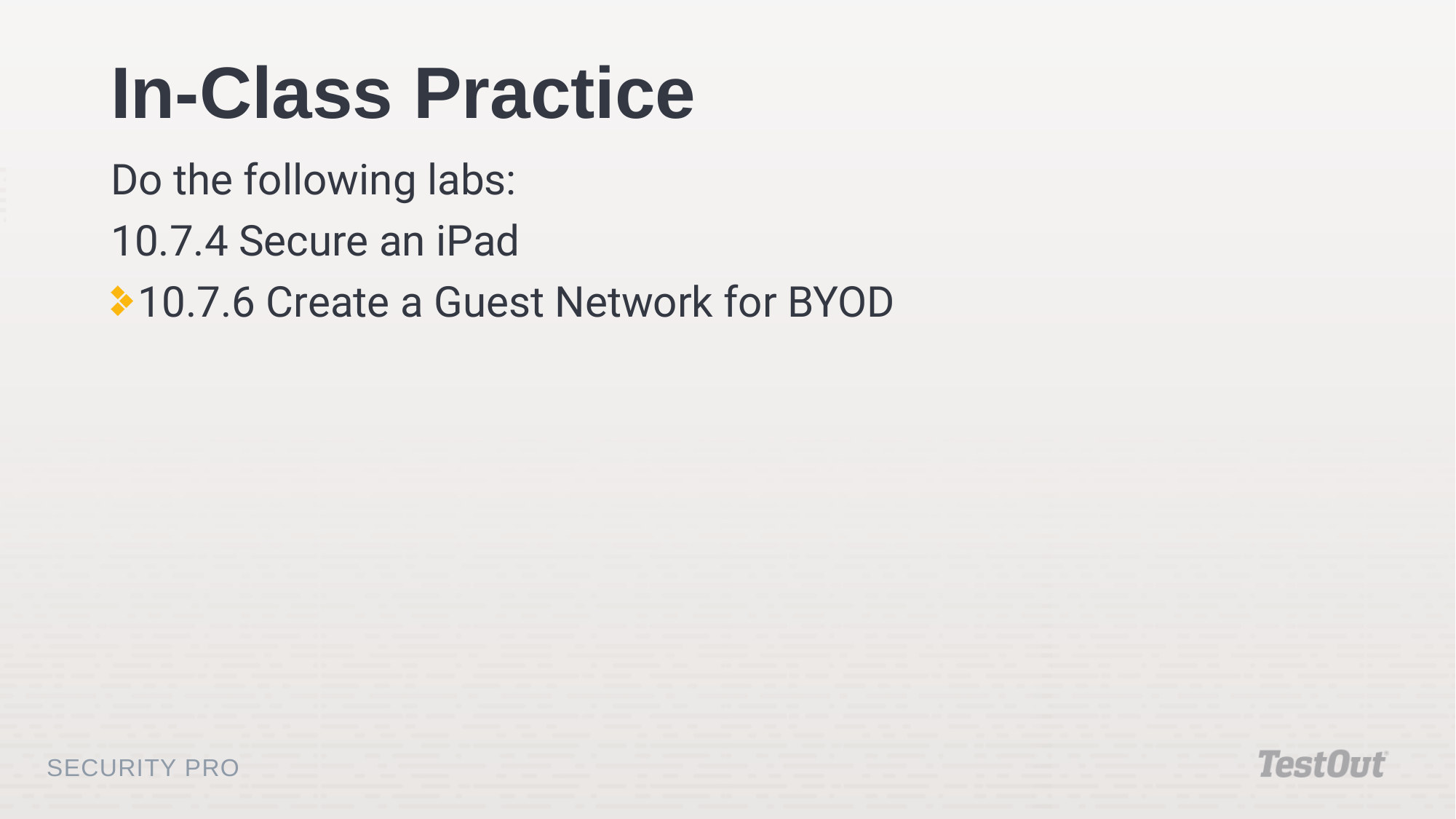

# In-Class Practice
Do the following labs:
10.7.4 Secure an iPad
10.7.6 Create a Guest Network for BYOD
Security Pro